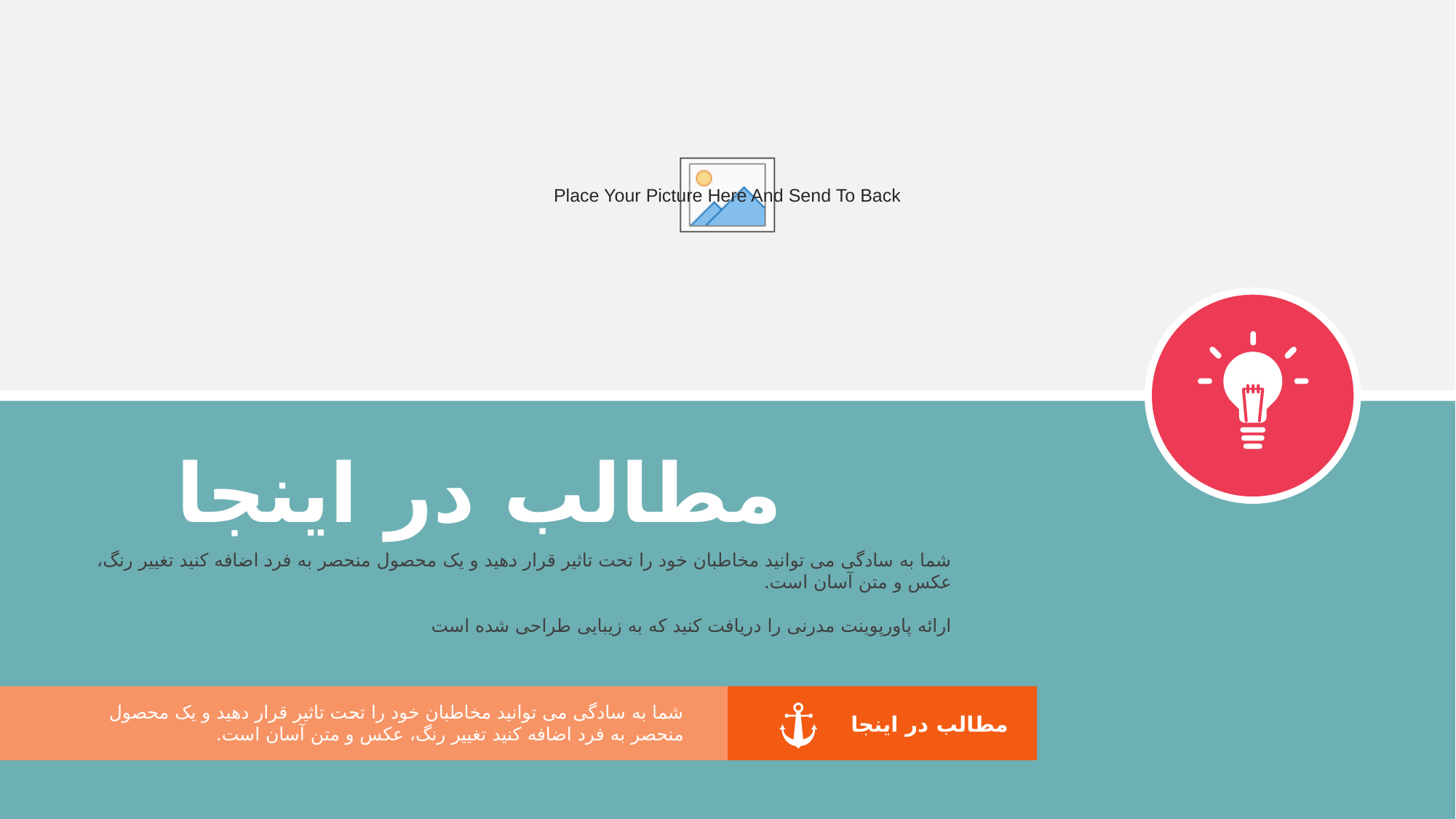

مطالب در اینجا
شما به سادگی می توانید مخاطبان خود را تحت تاثیر قرار دهید و یک محصول منحصر به فرد اضافه کنید تغییر رنگ، عکس و متن آسان است.

ارائه پاورپوینت مدرنی را دریافت کنید که به زیبایی طراحی شده است

شما به سادگی می توانید مخاطبان خود را تحت تاثیر قرار دهید و یک محصول منحصر به فرد اضافه کنید تغییر رنگ، عکس و متن آسان است.

مطالب در اینجا